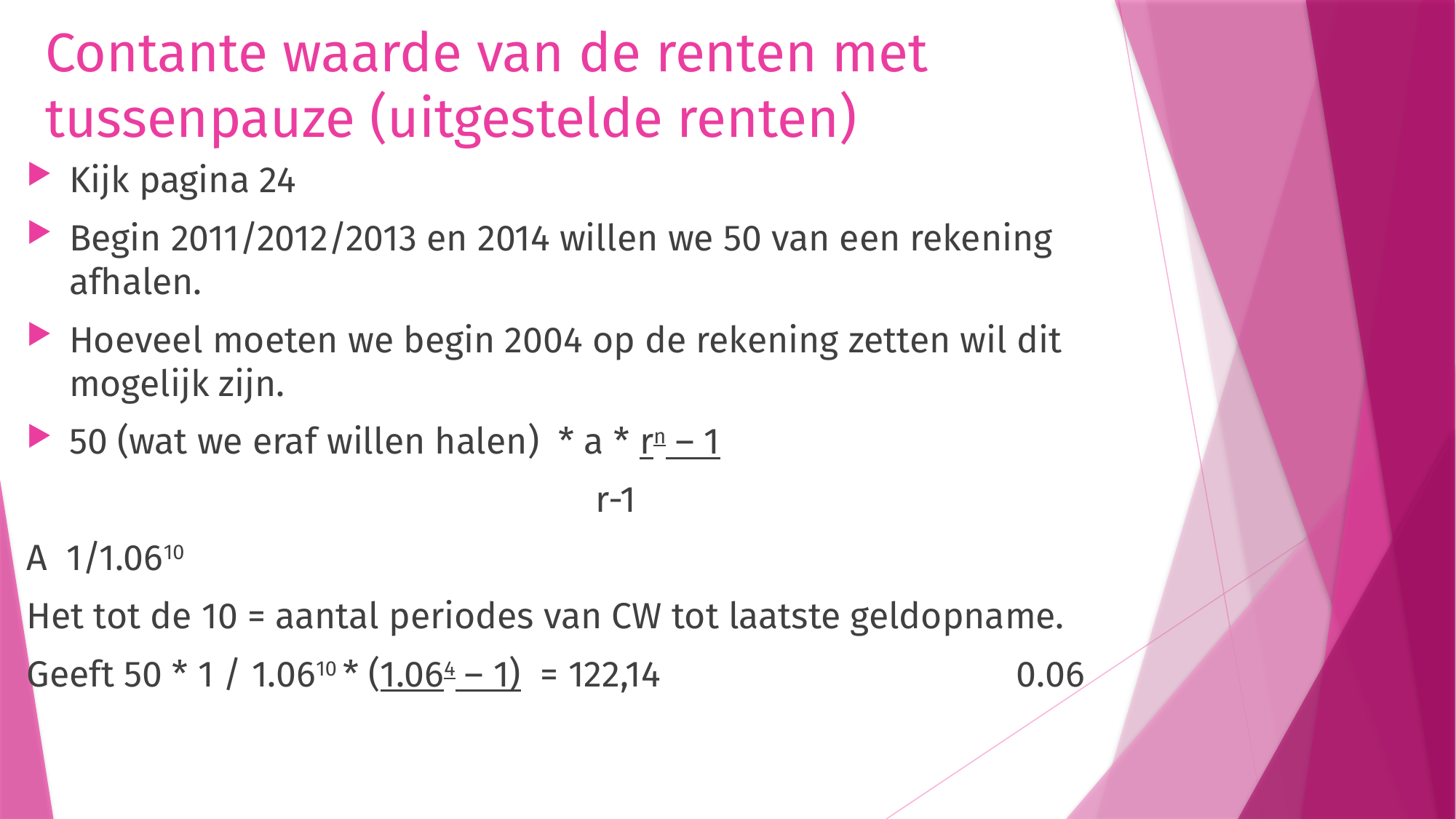

# Contante waarde van de renten met tussenpauze (uitgestelde renten)
Kijk pagina 24
Begin 2011/2012/2013 en 2014 willen we 50 van een rekening afhalen.
Hoeveel moeten we begin 2004 op de rekening zetten wil dit mogelijk zijn.
50 (wat we eraf willen halen)  * a * rn – 1
                                                           r-1
A  1/1.0610
Het tot de 10 = aantal periodes van CW tot laatste geldopname.
Geeft 50 * 1 / 1.0610 * (1.064 – 1)  = 122,14                                     0.06